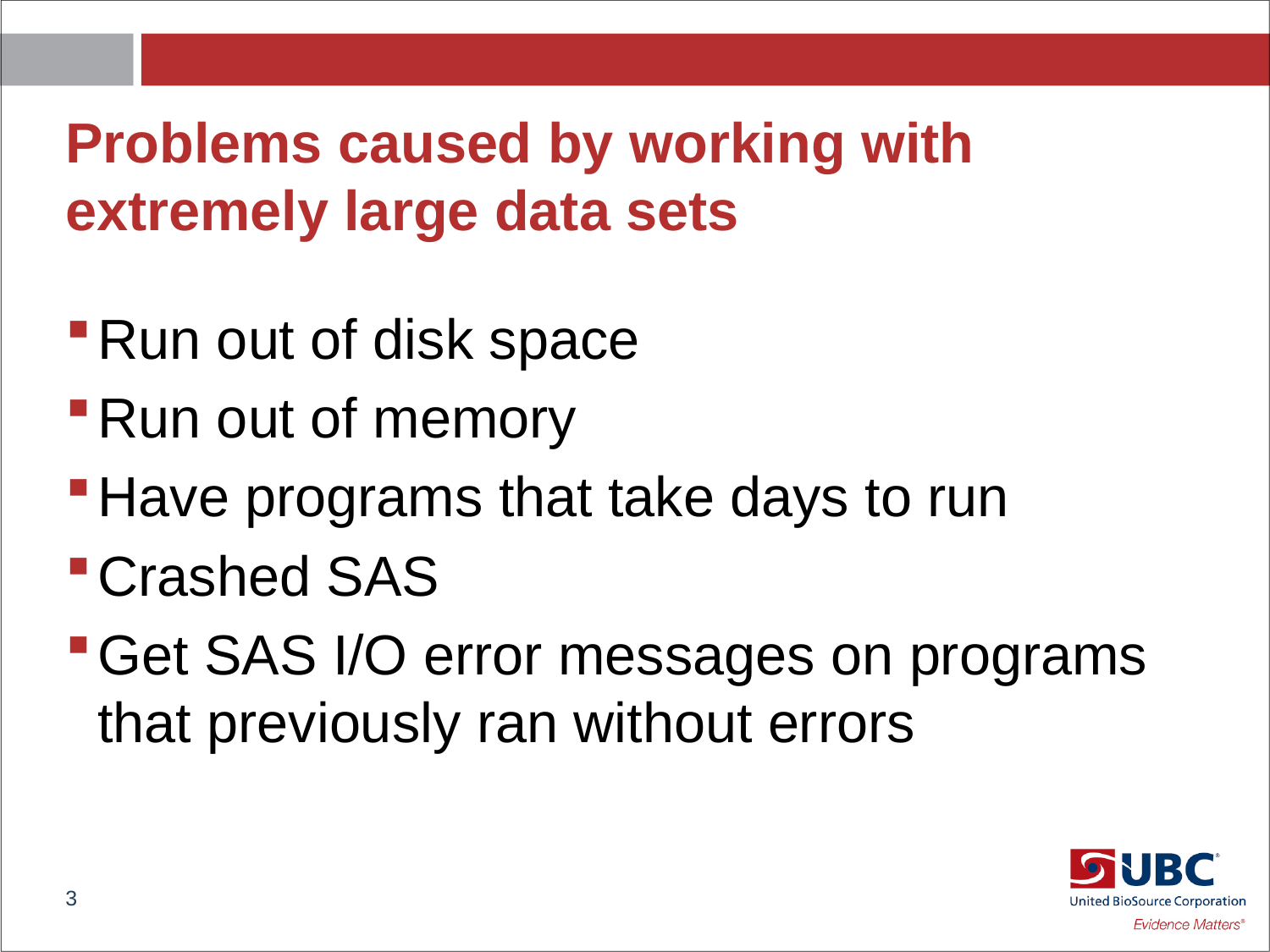

# Problems caused by working with extremely large data sets
Run out of disk space
Run out of memory
Have programs that take days to run
Crashed SAS
Get SAS I/O error messages on programs that previously ran without errors
3